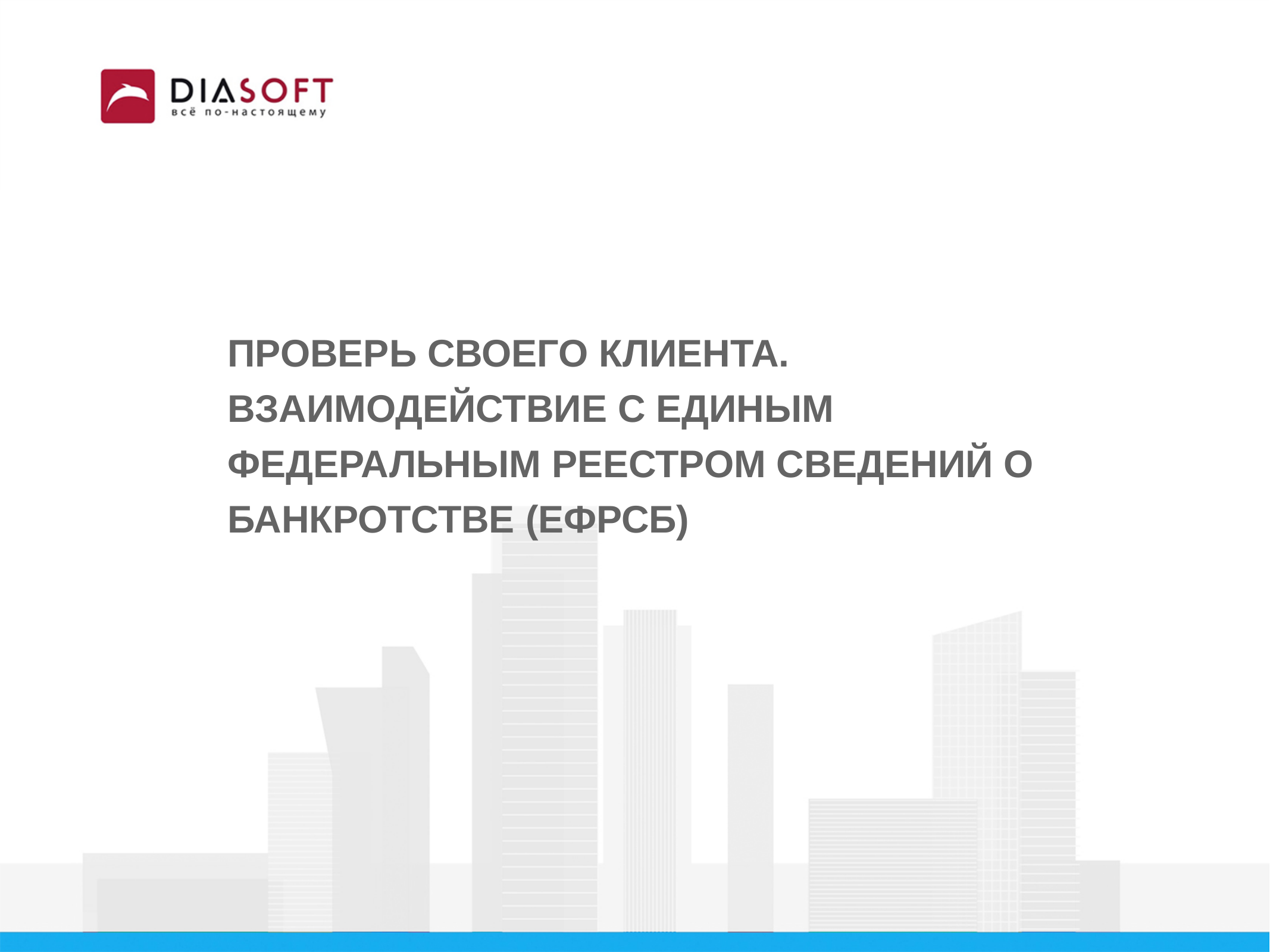

ПРОВЕРЬ СВОЕГО КЛИЕНТА. Взаимодействие с Единым федеральным реестром сведений о банкротстве (ЕФРСБ)